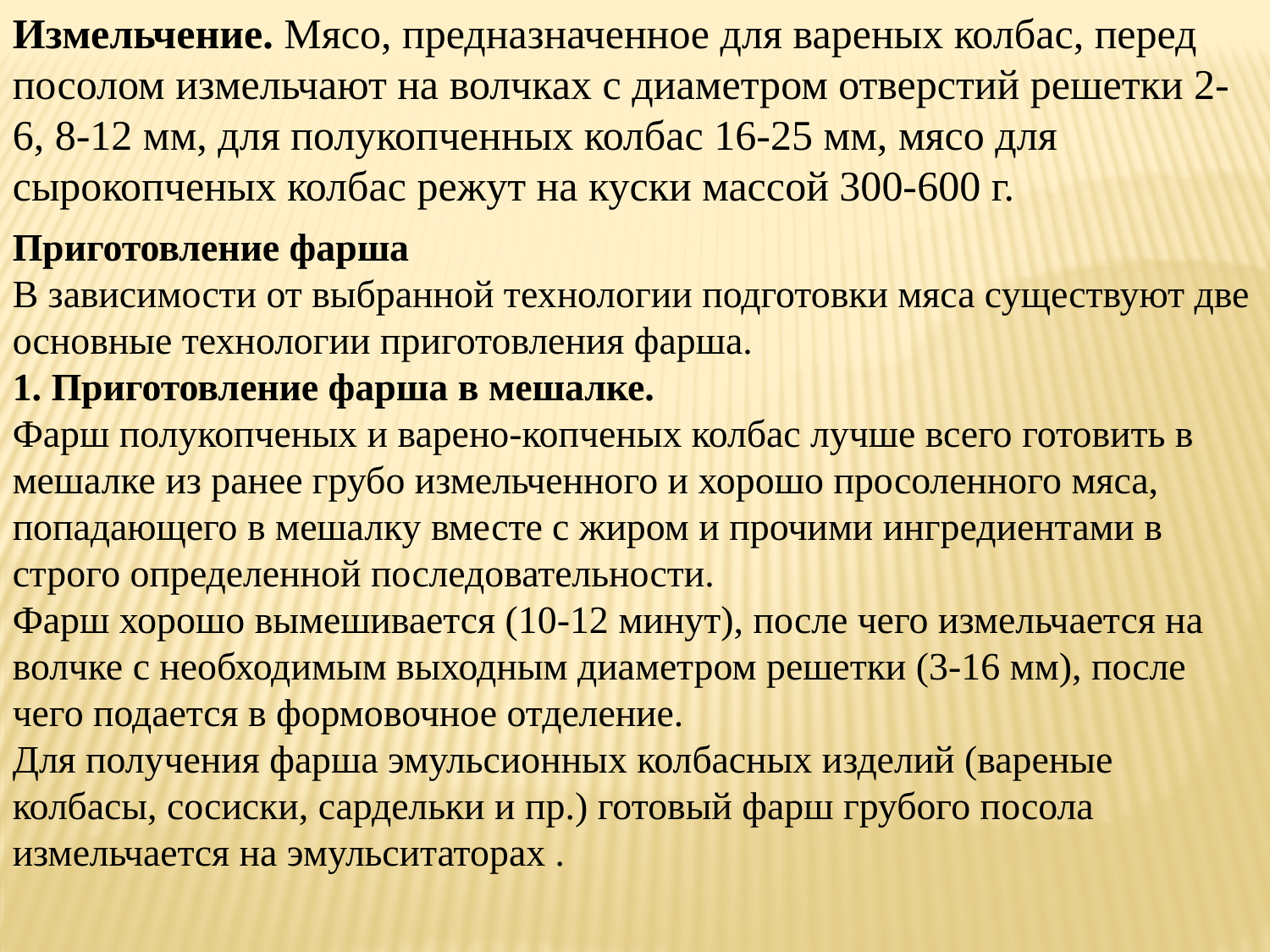

Измельчение. Мясо, предназначенное для вареных колбас, перед посолом измельчают на волчках с диаметром отверстий решетки 2-6, 8-12 мм, для полукопченных колбас 16-25 мм, мясо для сырокопченых колбас режут на куски массой 300-600 г.
Приготовление фарша 
В зависимости от выбранной технологии подготовки мяса существуют две основные технологии приготовления фарша.
1. Приготовление фарша в мешалке.
Фарш полукопченых и варено-копченых колбас лучше всего готовить в мешалке из ранее грубо измельченного и хорошо просоленного мяса, попадающего в мешалку вместе с жиром и прочими ингредиентами в строго определенной последовательности.
Фарш хорошо вымешивается (10-12 минут), после чего измельчается на волчке с необходимым выходным диаметром решетки (3-16 мм), после чего подается в формовочное отделение.
Для получения фарша эмульсионных колбасных изделий (вареные колбасы, сосиски, сардельки и пр.) готовый фарш грубого посола измельчается на эмульситаторах .